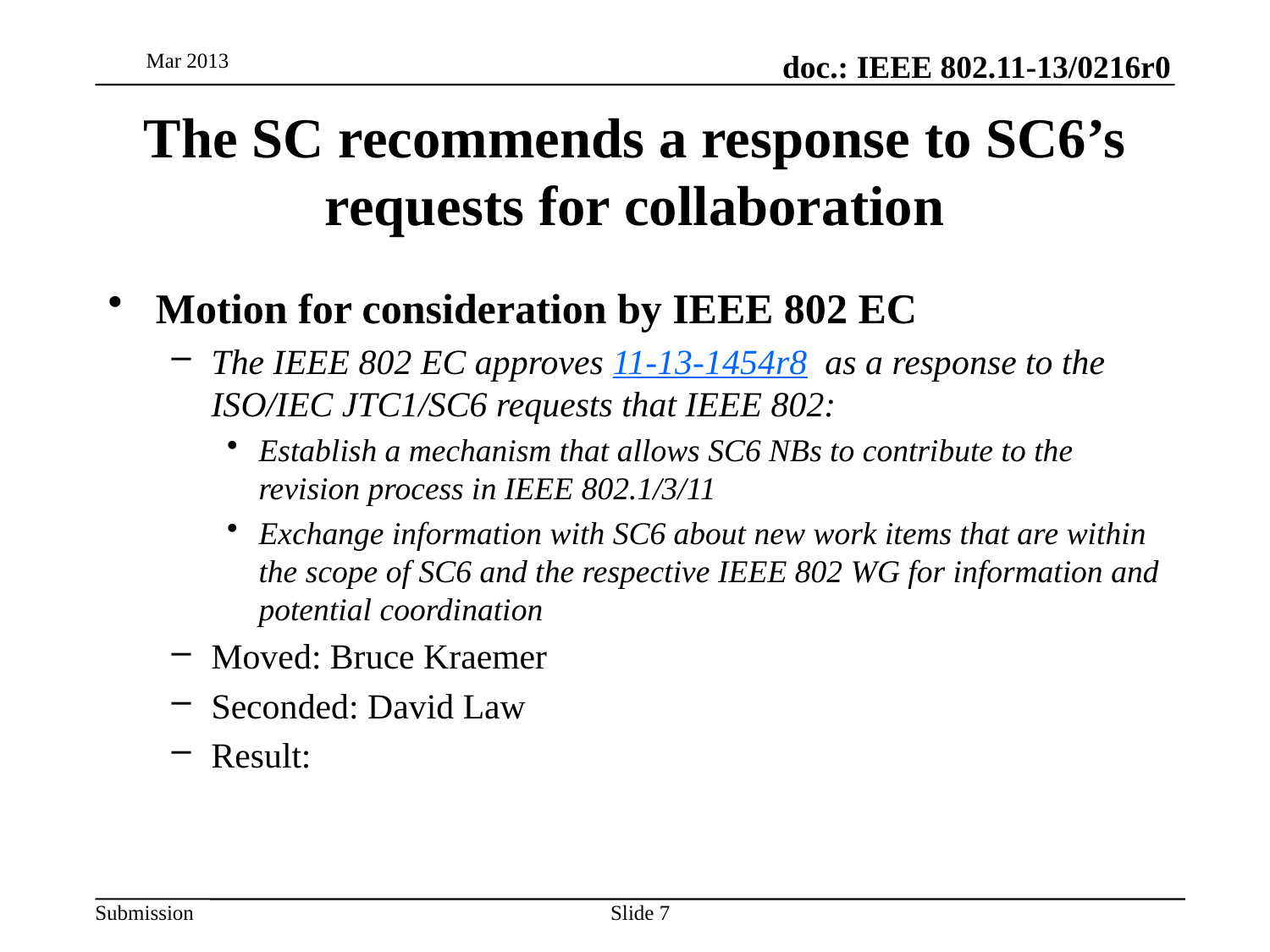

Mar 2013
# The SC recommends a response to SC6’s requests for collaboration
Motion for consideration by IEEE 802 EC
The IEEE 802 EC approves 11-13-1454r8  as a response to the ISO/IEC JTC1/SC6 requests that IEEE 802:
Establish a mechanism that allows SC6 NBs to contribute to the revision process in IEEE 802.1/3/11
Exchange information with SC6 about new work items that are within the scope of SC6 and the respective IEEE 802 WG for information and potential coordination
Moved: Bruce Kraemer
Seconded: David Law
Result:
Slide 7